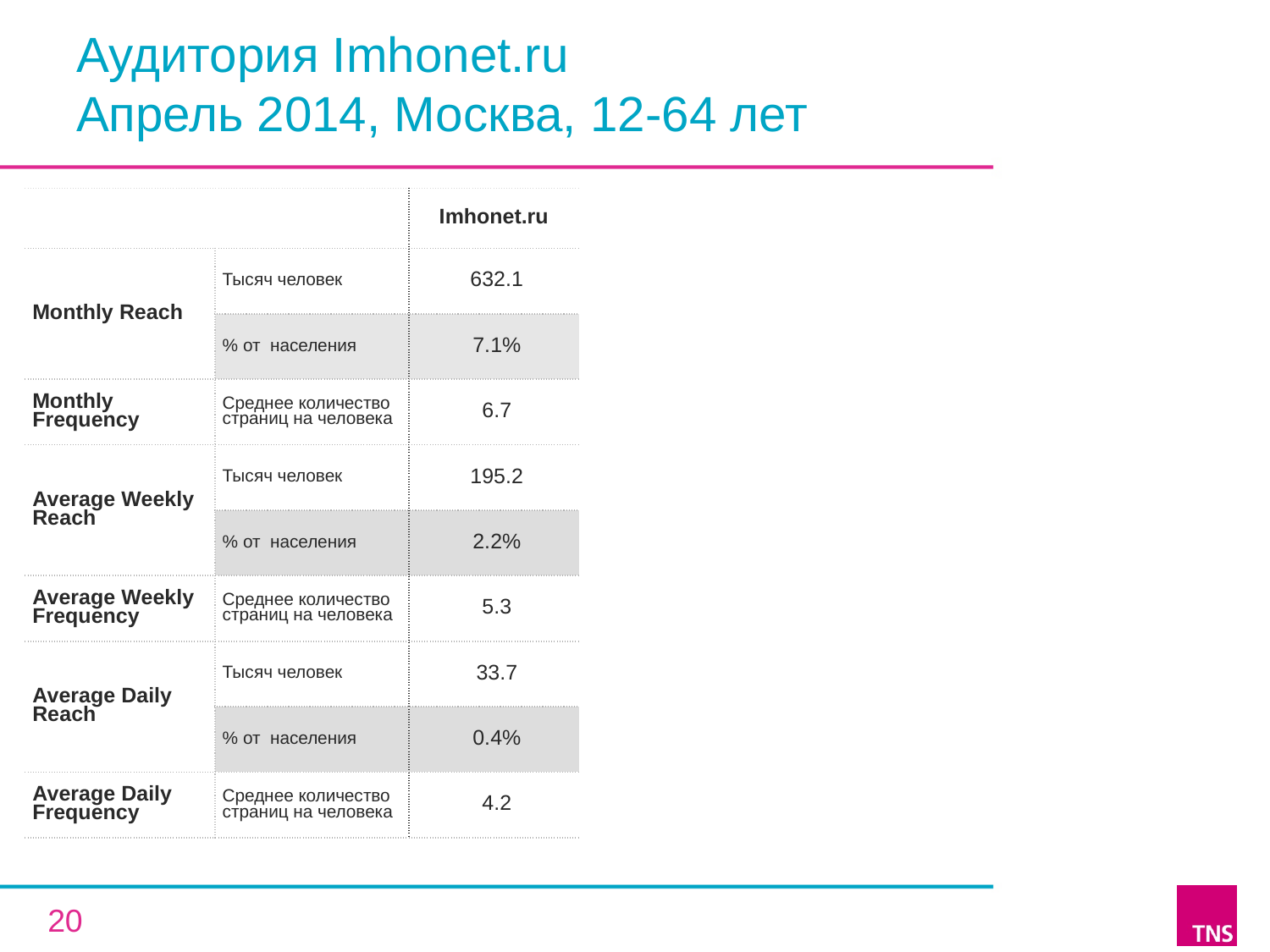

# Аудитория Imhonet.ru Апрель 2014, Москва, 12-64 лет
|  |  | Imhonet.ru |
| --- | --- | --- |
| Monthly Reach | Тысяч человек | 632.1 |
|  | % от населения | 7.1% |
| Monthly Frequency | Среднее количество страниц на человека | 6.7 |
| Average Weekly Reach | Тысяч человек | 195.2 |
|  | % от населения | 2.2% |
| Average Weekly Frequency | Среднее количество страниц на человека | 5.3 |
| Average Daily Reach | Тысяч человек | 33.7 |
|  | % от населения | 0.4% |
| Average Daily Frequency | Среднее количество страниц на человека | 4.2 |

20